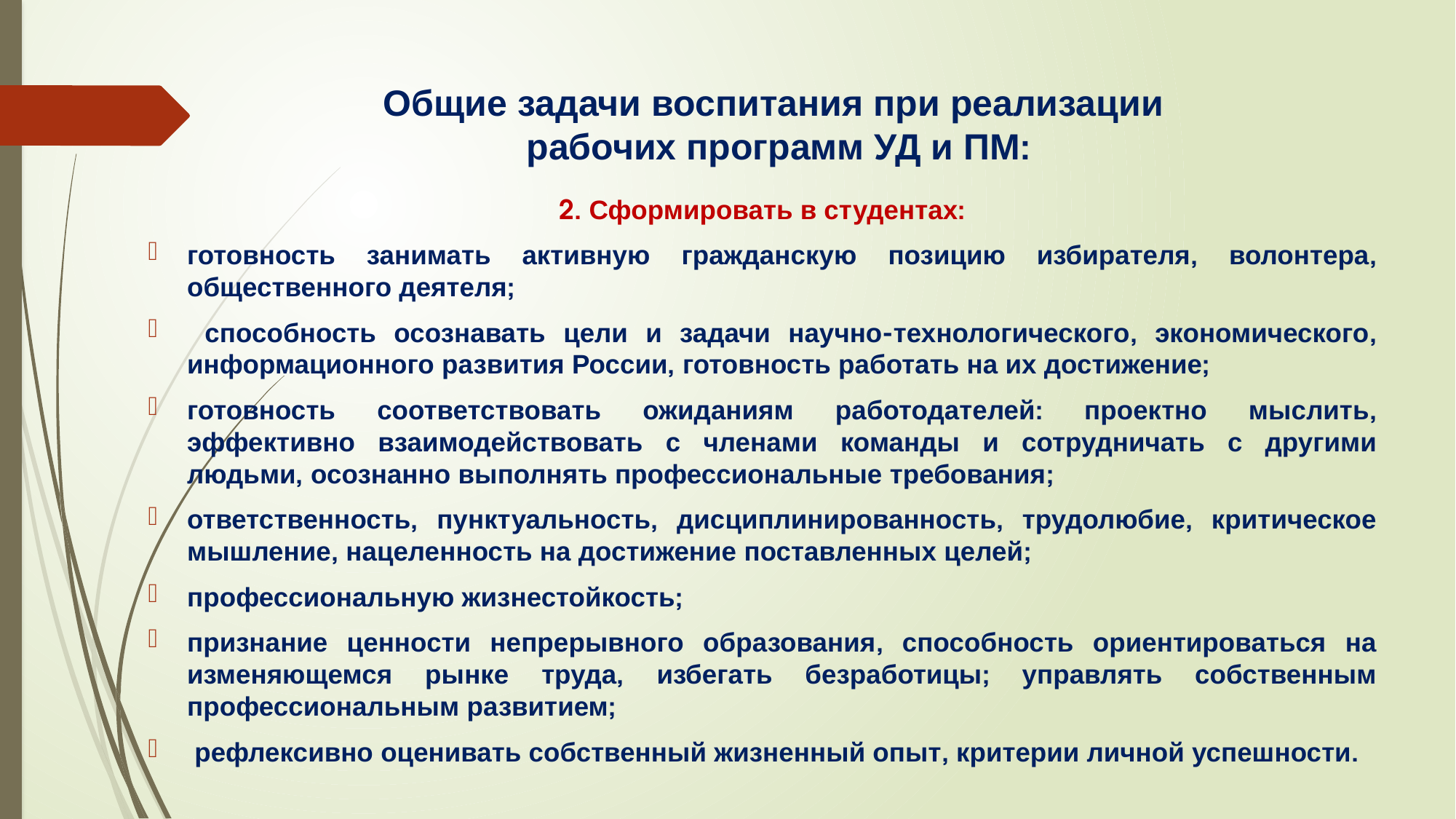

# Общие задачи воспитания при реализации рабочих программ УД и ПМ:

2. Сформировать в студентах:
готовность занимать активную гражданскую позицию избирателя, волонтера, общественного деятеля;
 способность осознавать цели и задачи научно-технологического, экономического, информационного развития России, готовность работать на их достижение;
готовность соответствовать ожиданиям работодателей: проектно мыслить, эффективно взаимодействовать с членами команды и сотрудничать с другими людьми, осознанно выполнять профессиональные требования;
ответственность, пунктуальность, дисциплинированность, трудолюбие, критическое мышление, нацеленность на достижение поставленных целей;
профессиональную жизнестойкость;
признание ценности непрерывного образования, способность ориентироваться на изменяющемся рынке труда, избегать безработицы; управлять собственным профессиональным развитием;
 рефлексивно оценивать собственный жизненный опыт, критерии личной успешности.